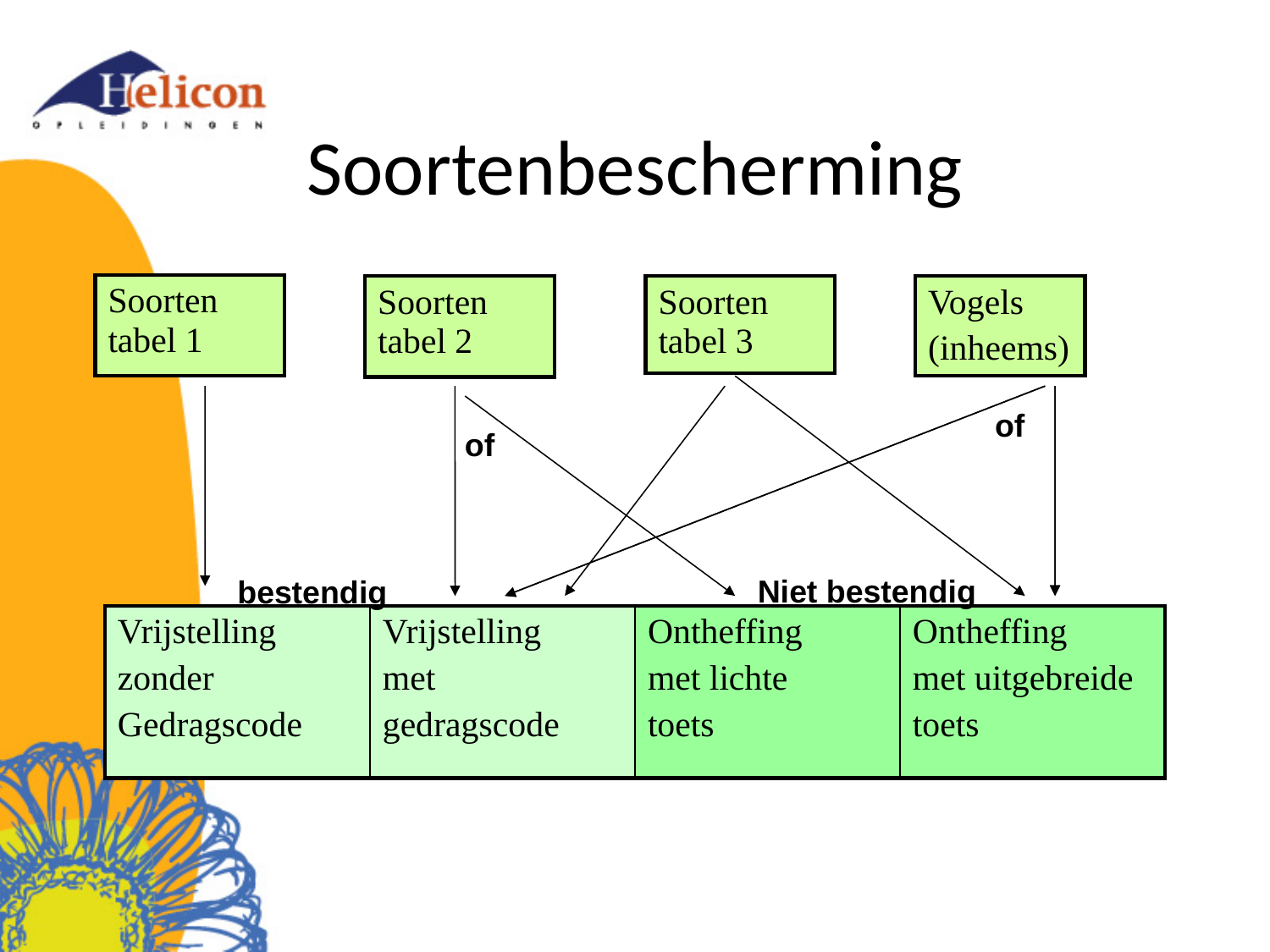

# Soortenbescherming
| Soorten tabel 1 |
| --- |
| Soorten tabel 2 |
| --- |
| Soorten tabel 3 |
| --- |
| Vogels (inheems) |
| --- |

of
of
Niet bestendig
bestendig
| Vrijstelling zonder Gedragscode | Vrijstelling met gedragscode | Ontheffing met lichte toets | Ontheffing met uitgebreide toets |
| --- | --- | --- | --- |